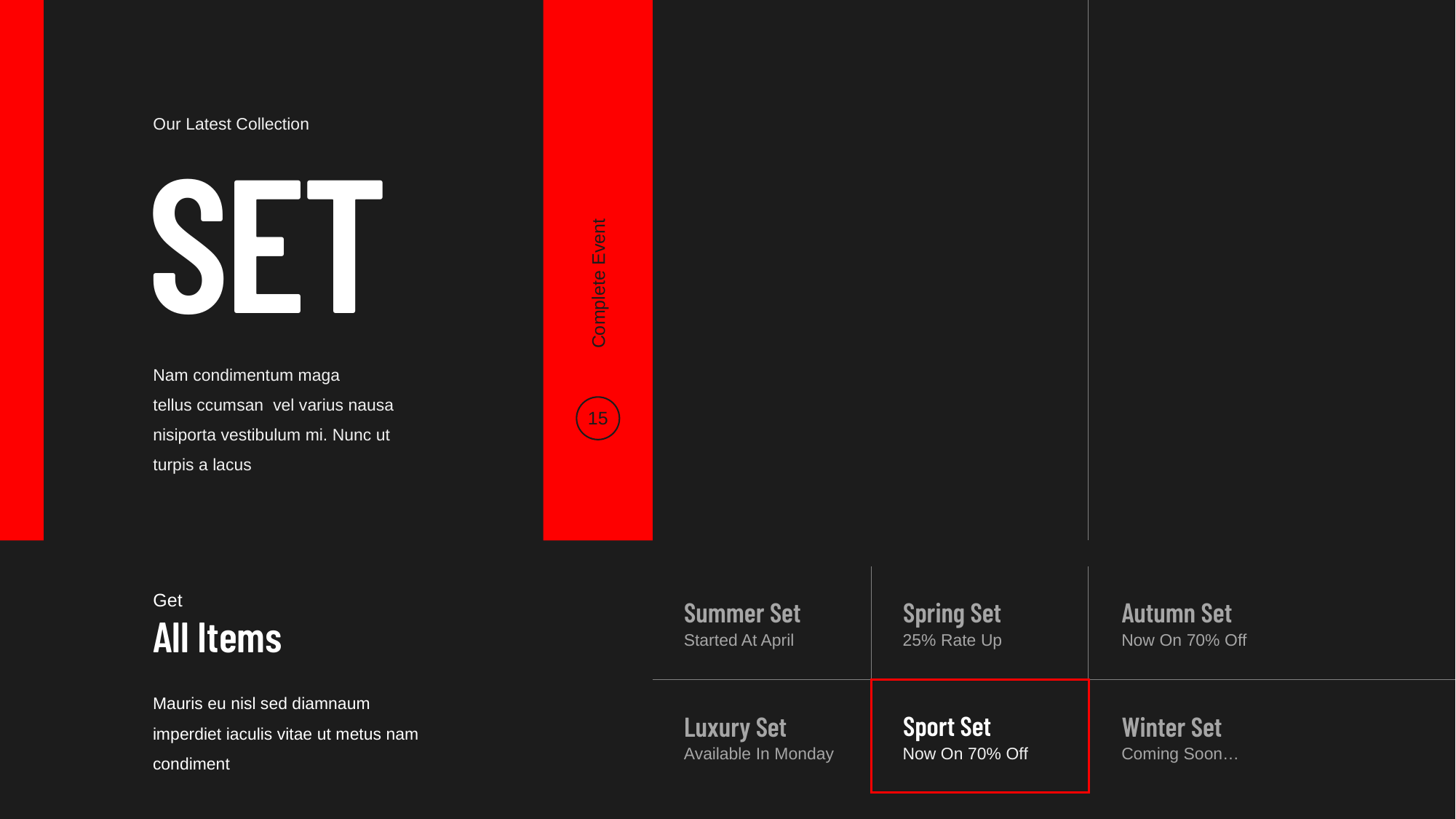

Our Latest Collection
SET
Complete Event
Nam condimentum maga
tellus ccumsan  vel varius nausa nisiporta vestibulum mi. Nunc ut turpis a lacus

15

Get
Summer Set
Spring Set
Autumn Set
All Items
Started At April
25% Rate Up
Now On 70% Off

Mauris eu nisl sed diamnaum
imperdiet iaculis vitae ut metus nam condiment
Sport Set
Luxury Set
Winter Set
Now On 70% Off
Available In Monday
Coming Soon…